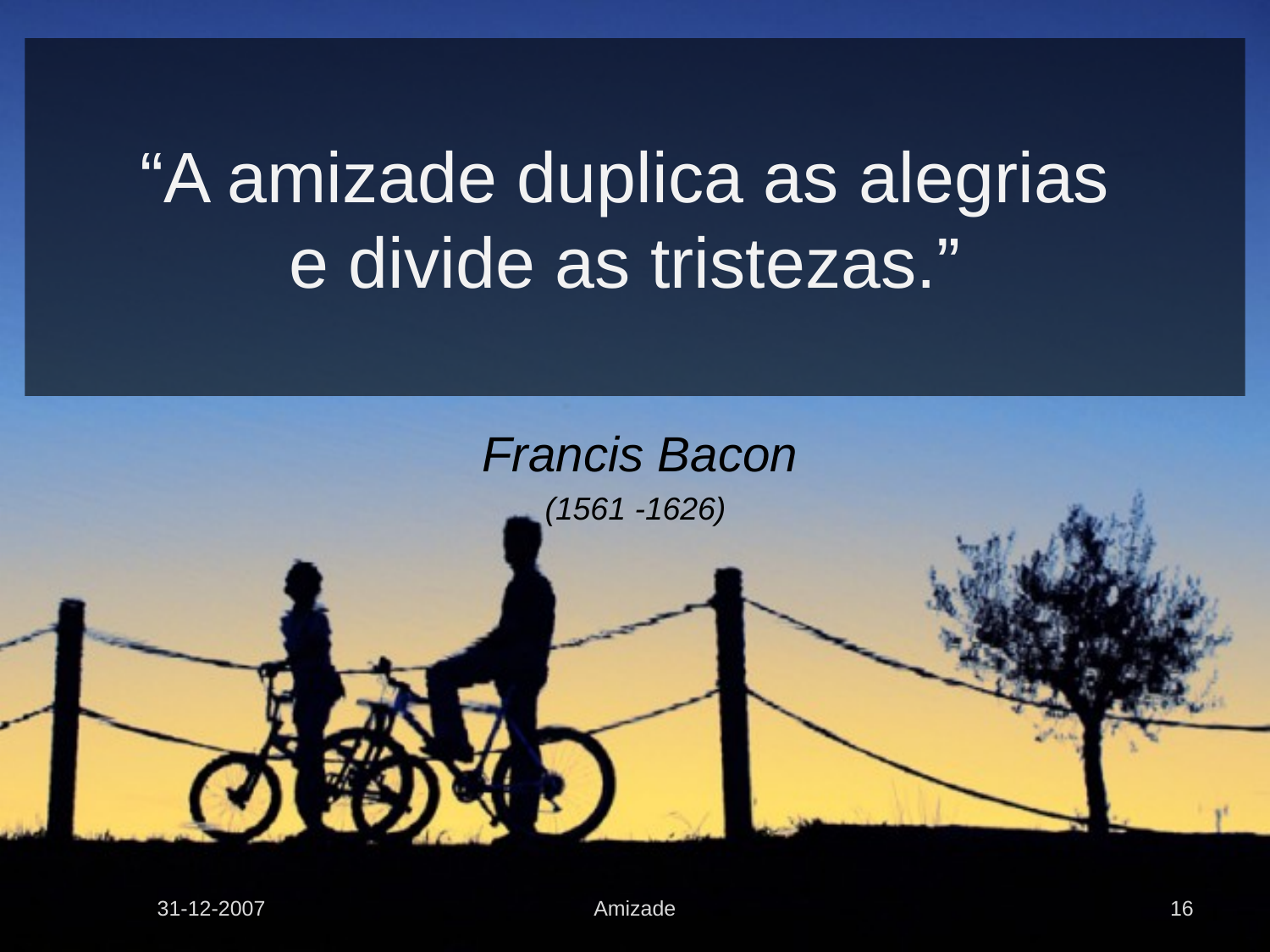

# “A amizade duplica as alegrias e divide as tristezas.”
Francis Bacon
(1561 -1626)
31-12-2007
Amizade
16